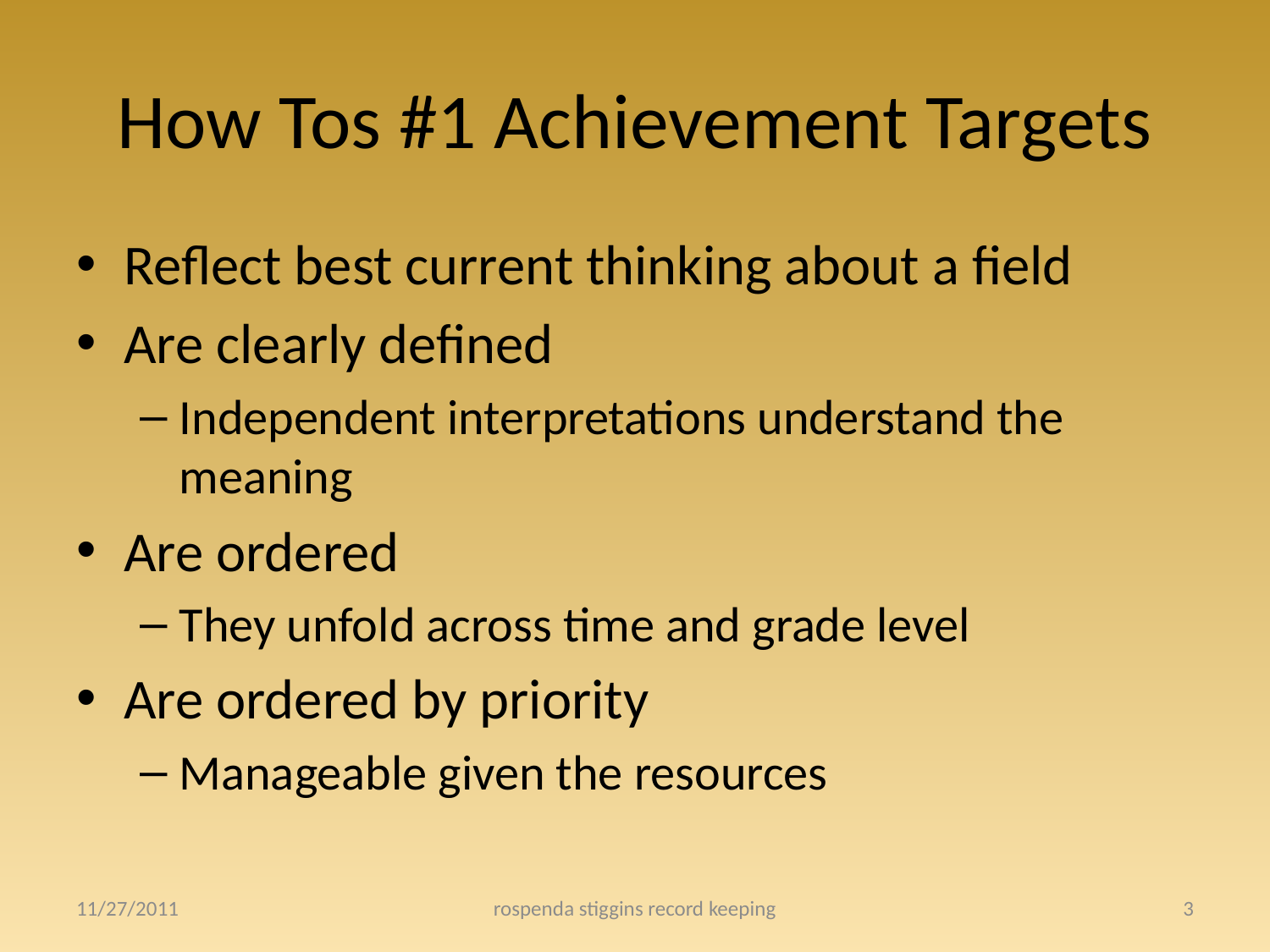

# How Tos #1 Achievement Targets
Reflect best current thinking about a field
Are clearly defined
Independent interpretations understand the meaning
Are ordered
They unfold across time and grade level
Are ordered by priority
Manageable given the resources
11/27/2011
rospenda stiggins record keeping
3